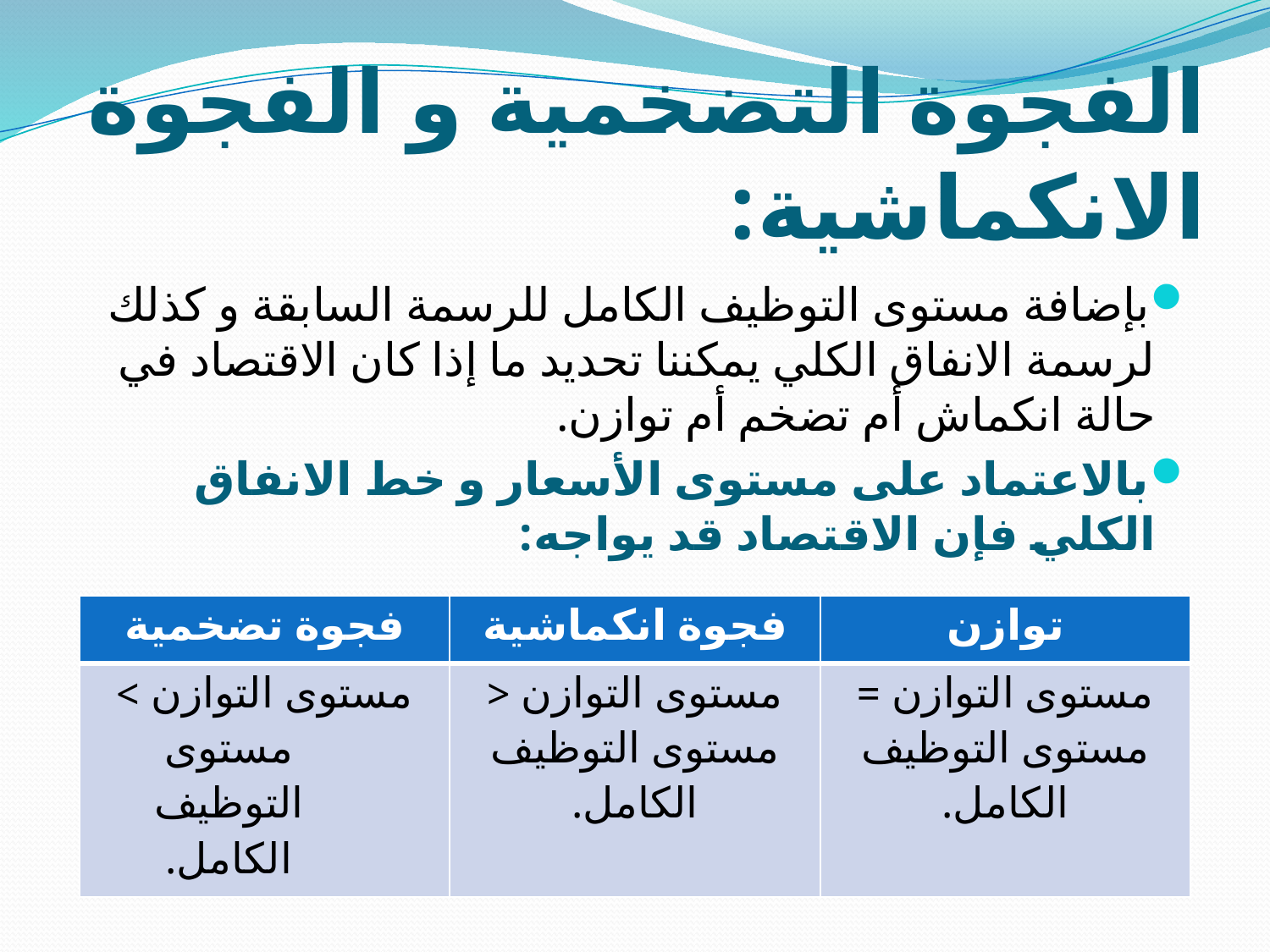

# الفجوة التضخمية و الفجوة الانكماشية:
بإضافة مستوى التوظيف الكامل للرسمة السابقة و كذلك لرسمة الانفاق الكلي يمكننا تحديد ما إذا كان الاقتصاد في حالة انكماش أم تضخم أم توازن.
بالاعتماد على مستوى الأسعار و خط الانفاق الكلي فإن الاقتصاد قد يواجه:
| فجوة تضخمية | فجوة انكماشية | توازن |
| --- | --- | --- |
| مستوى التوازن > مستوى التوظيف الكامل. | مستوى التوازن < مستوى التوظيف الكامل. | مستوى التوازن = مستوى التوظيف الكامل. |